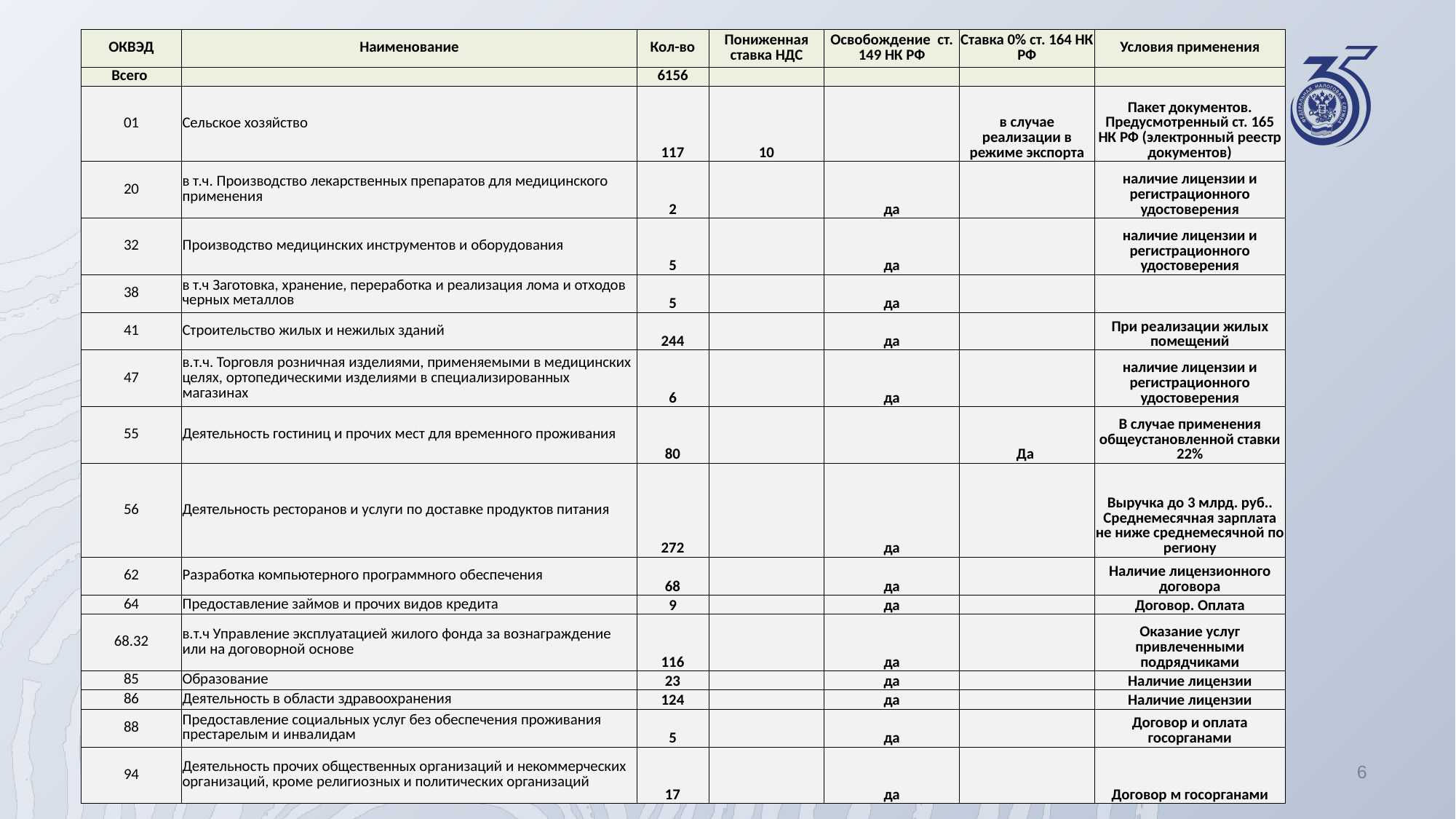

| ОКВЭД | Наименование | Кол-во | Пониженная ставка НДС | Освобождение ст. 149 НК РФ | Ставка 0% ст. 164 НК РФ | Условия применения |
| --- | --- | --- | --- | --- | --- | --- |
| Всего |  | 6156 |  |  |  |  |
| 01 | Сельское хозяйство | 117 | 10 |  | в случае реализации в режиме экспорта | Пакет документов. Предусмотренный ст. 165 НК РФ (электронный реестр документов) |
| 20 | в т.ч. Производство лекарственных препаратов для медицинского применения | 2 |  | да |  | наличие лицензии и регистрационного удостоверения |
| 32 | Производство медицинских инструментов и оборудования | 5 |  | да |  | наличие лицензии и регистрационного удостоверения |
| 38 | в т.ч Заготовка, хранение, переработка и реализация лома и отходов черных металлов | 5 |  | да |  |  |
| 41 | Строительство жилых и нежилых зданий | 244 |  | да |  | При реализации жилых помещений |
| 47 | в.т.ч. Торговля розничная изделиями, применяемыми в медицинских целях, ортопедическими изделиями в специализированных магазинах | 6 |  | да |  | наличие лицензии и регистрационного удостоверения |
| 55 | Деятельность гостиниц и прочих мест для временного проживания | 80 |  |  | Да | В случае применения общеустановленной ставки 22% |
| 56 | Деятельность ресторанов и услуги по доставке продуктов питания | 272 |  | да |  | Выручка до 3 млрд. руб.. Среднемесячная зарплата не ниже среднемесячной по региону |
| 62 | Разработка компьютерного программного обеспечения | 68 |  | да |  | Наличие лицензионного договора |
| 64 | Предоставление займов и прочих видов кредита | 9 |  | да |  | Договор. Оплата |
| 68.32 | в.т.ч Управление эксплуатацией жилого фонда за вознаграждение или на договорной основе | 116 |  | да |  | Оказание услуг привлеченными подрядчиками |
| 85 | Образование | 23 |  | да |  | Наличие лицензии |
| 86 | Деятельность в области здравоохранения | 124 |  | да |  | Наличие лицензии |
| 88 | Предоставление социальных услуг без обеспечения проживания престарелым и инвалидам | 5 |  | да |  | Договор и оплата госорганами |
| 94 | Деятельность прочих общественных организаций и некоммерческих организаций, кроме религиозных и политических организаций | 17 |  | да |  | Договор м госорганами |

6